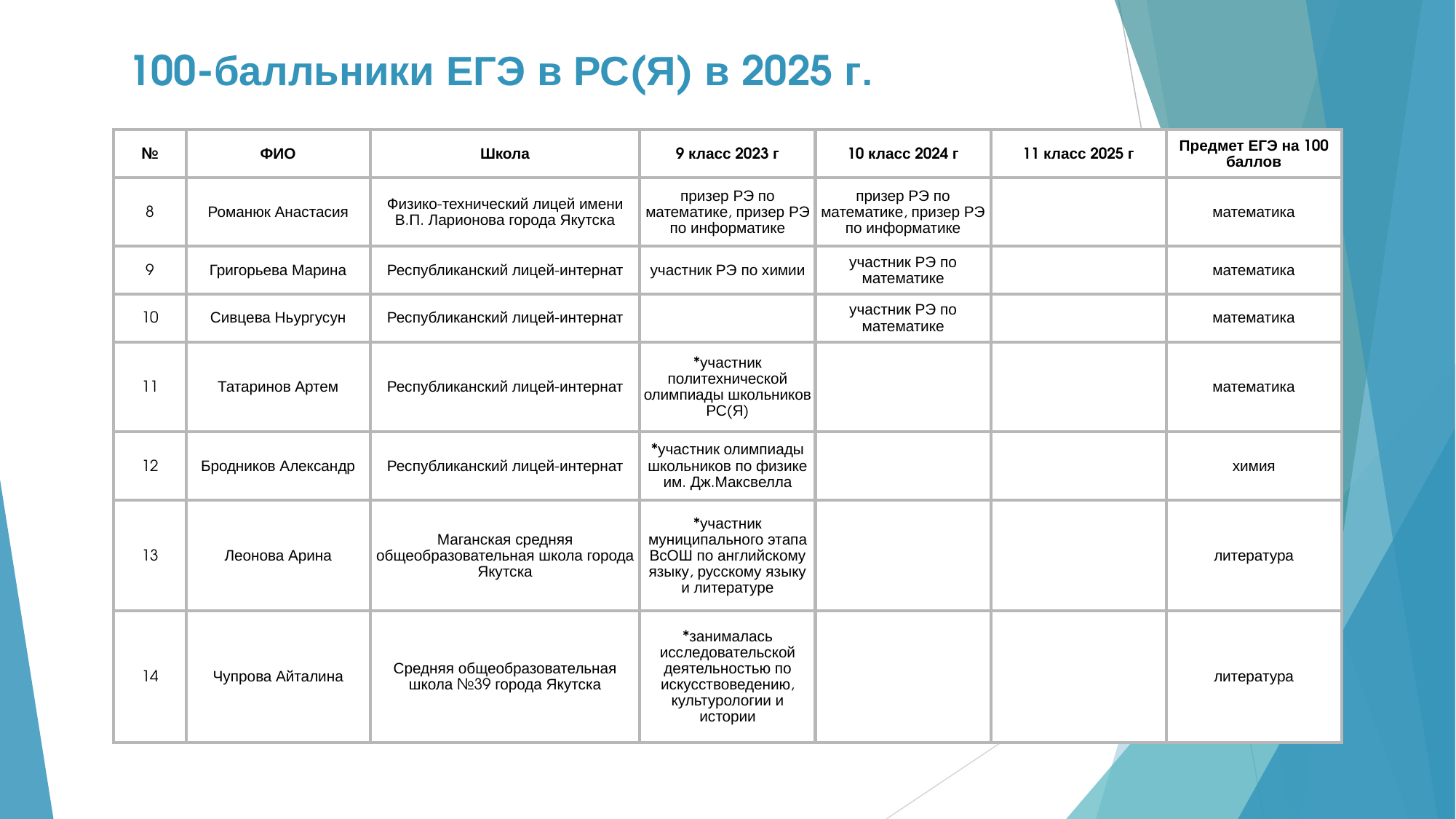

100-балльники ЕГЭ в РС(Я) в 2025 г.
| № | ФИО | Школа | 9 класс 2023 г | 10 класс 2024 г | 11 класс 2025 г | Предмет ЕГЭ на 100 баллов |
| --- | --- | --- | --- | --- | --- | --- |
| 8 | Романюк Анастасия | Физико-технический лицей имени В.П. Ларионова города Якутска | призер РЭ по математике, призер РЭ по информатике | призер РЭ по математике, призер РЭ по информатике |  | математика |
| 9 | Григорьева Марина | Республиканский лицей-интернат | участник РЭ по химии | участник РЭ по математике |  | математика |
| 10 | Сивцева Ньургусун | Республиканский лицей-интернат |  | участник РЭ по математике |  | математика |
| 11 | Татаринов Артем | Республиканский лицей-интернат | \*участник политехнической олимпиады школьников РС(Я) |  |  | математика |
| 12 | Бродников Александр | Республиканский лицей-интернат | \*участник олимпиады школьников по физике им. Дж.Максвелла |  |  | химия |
| 13 | Леонова Арина | Маганская средняя общеобразовательная школа города Якутска | \*участник муниципального этапа ВсОШ по английскому языку, русскому языку и литературе |  |  | литература |
| 14 | Чупрова Айталина | Средняя общеобразовательная школа №39 города Якутска | \*занималась исследовательской деятельностью по искусствоведению, культурологии и истории |  |  | литература |